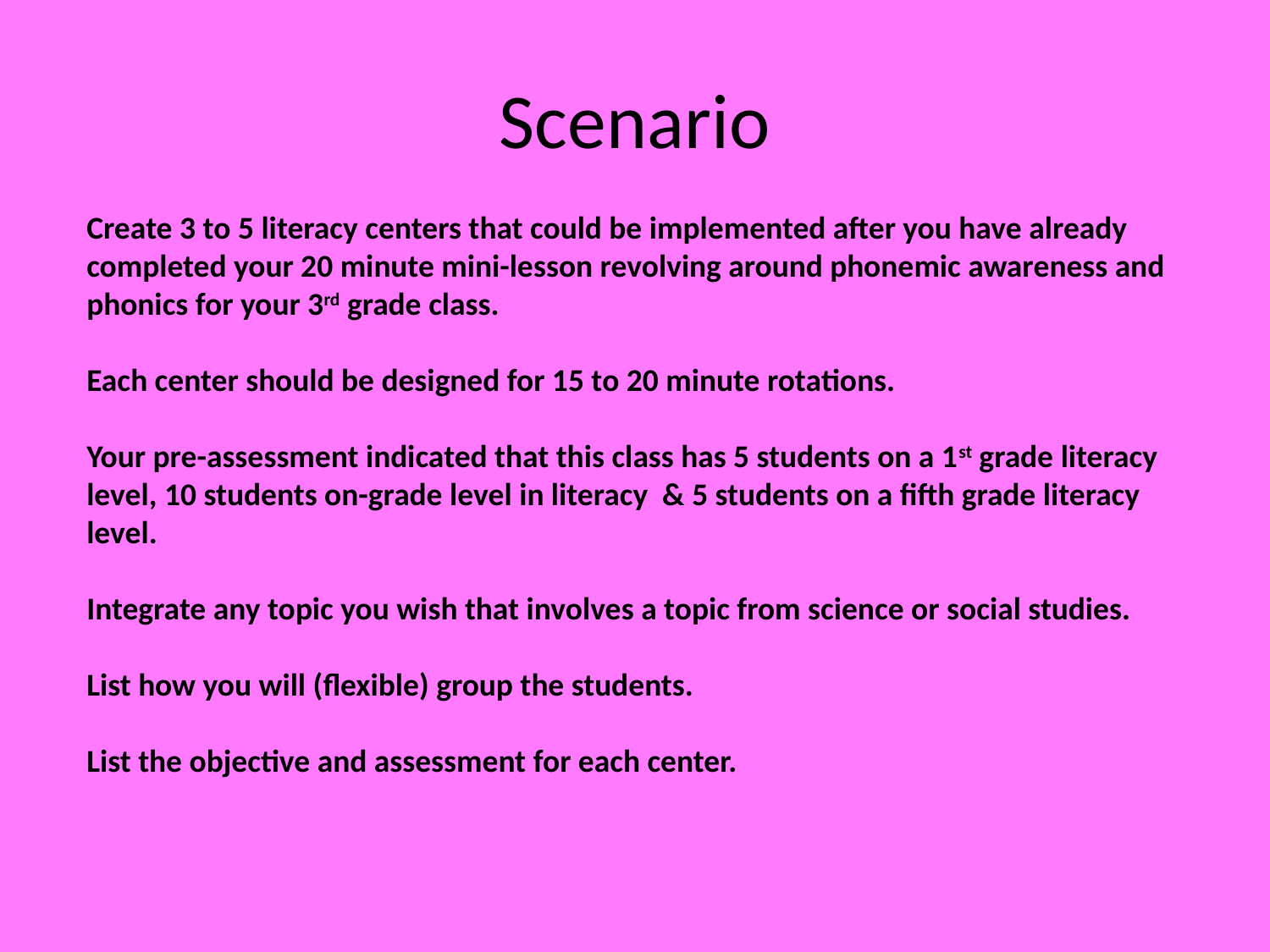

# Scenario
Create 3 to 5 literacy centers that could be implemented after you have already completed your 20 minute mini-lesson revolving around phonemic awareness and phonics for your 3rd grade class.

Each center should be designed for 15 to 20 minute rotations.

Your pre-assessment indicated that this class has 5 students on a 1st grade literacy level, 10 students on-grade level in literacy  & 5 students on a fifth grade literacy level.

Integrate any topic you wish that involves a topic from science or social studies.

List how you will (flexible) group the students.

List the objective and assessment for each center.